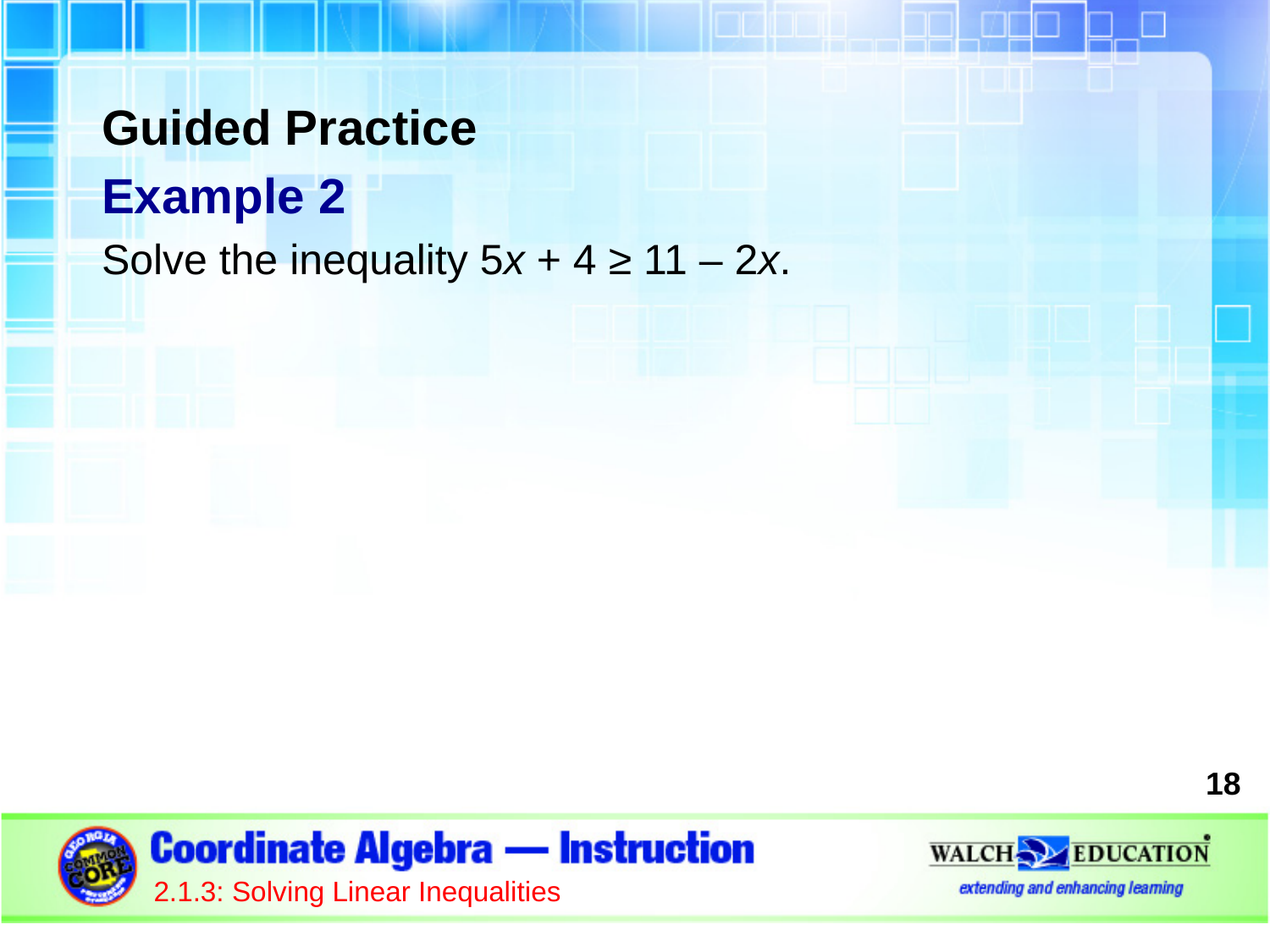

Guided Practice
Example 2
Solve the inequality 5x + 4 ≥ 11 – 2x.
18
2.1.3: Solving Linear Inequalities